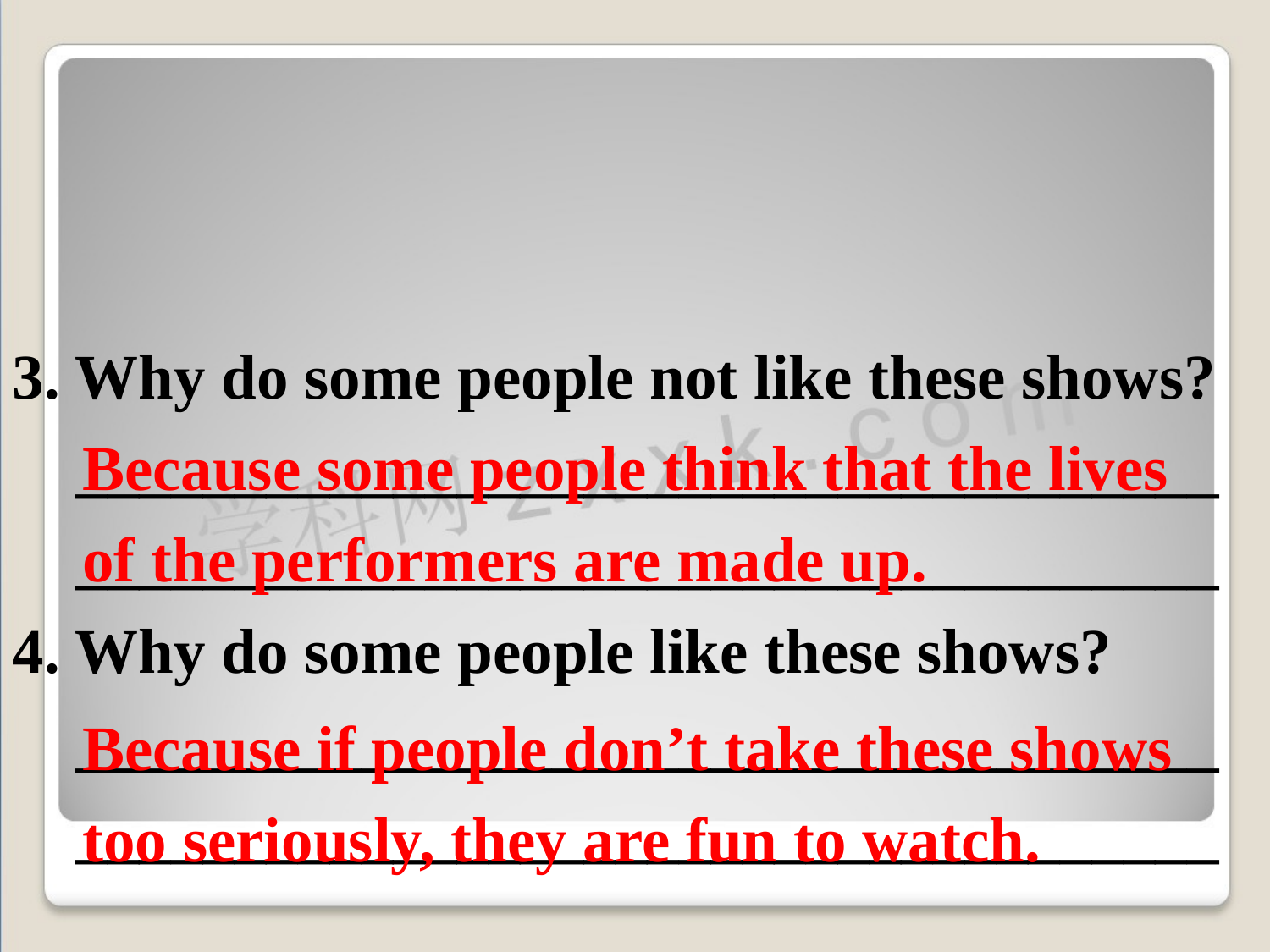

3. Why do some people not like these shows?
    ____________________________________
    ____________________________________
4. Why do some people like these shows?
    ____________________________________
    ____________________________________
Because some people think that the lives
of the performers are made up.
Because if people don’t take these shows too seriously, they are fun to watch.